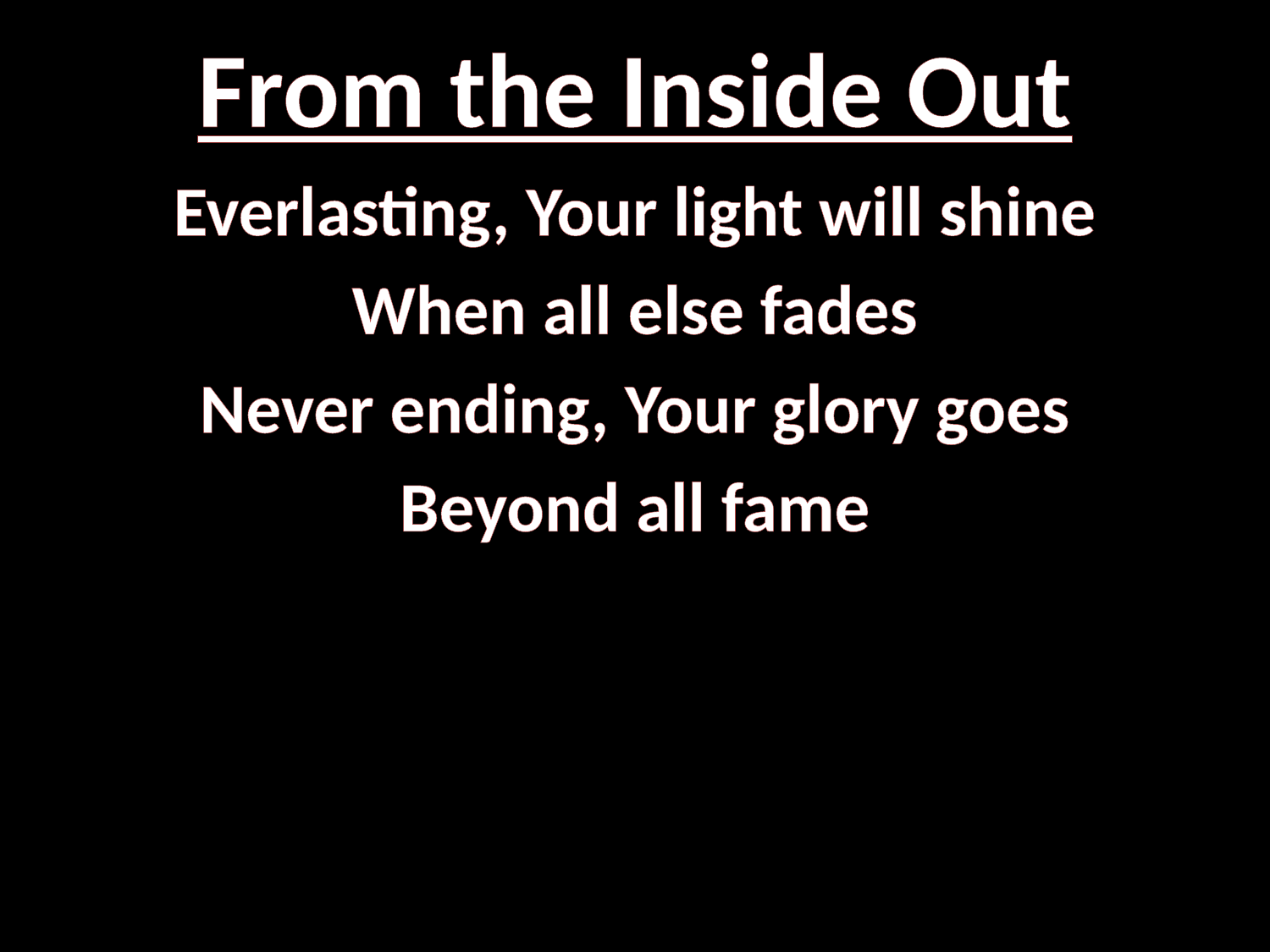

# From the Inside Out
Everlasting, Your light will shine
When all else fades
Never ending, Your glory goes
Beyond all fame